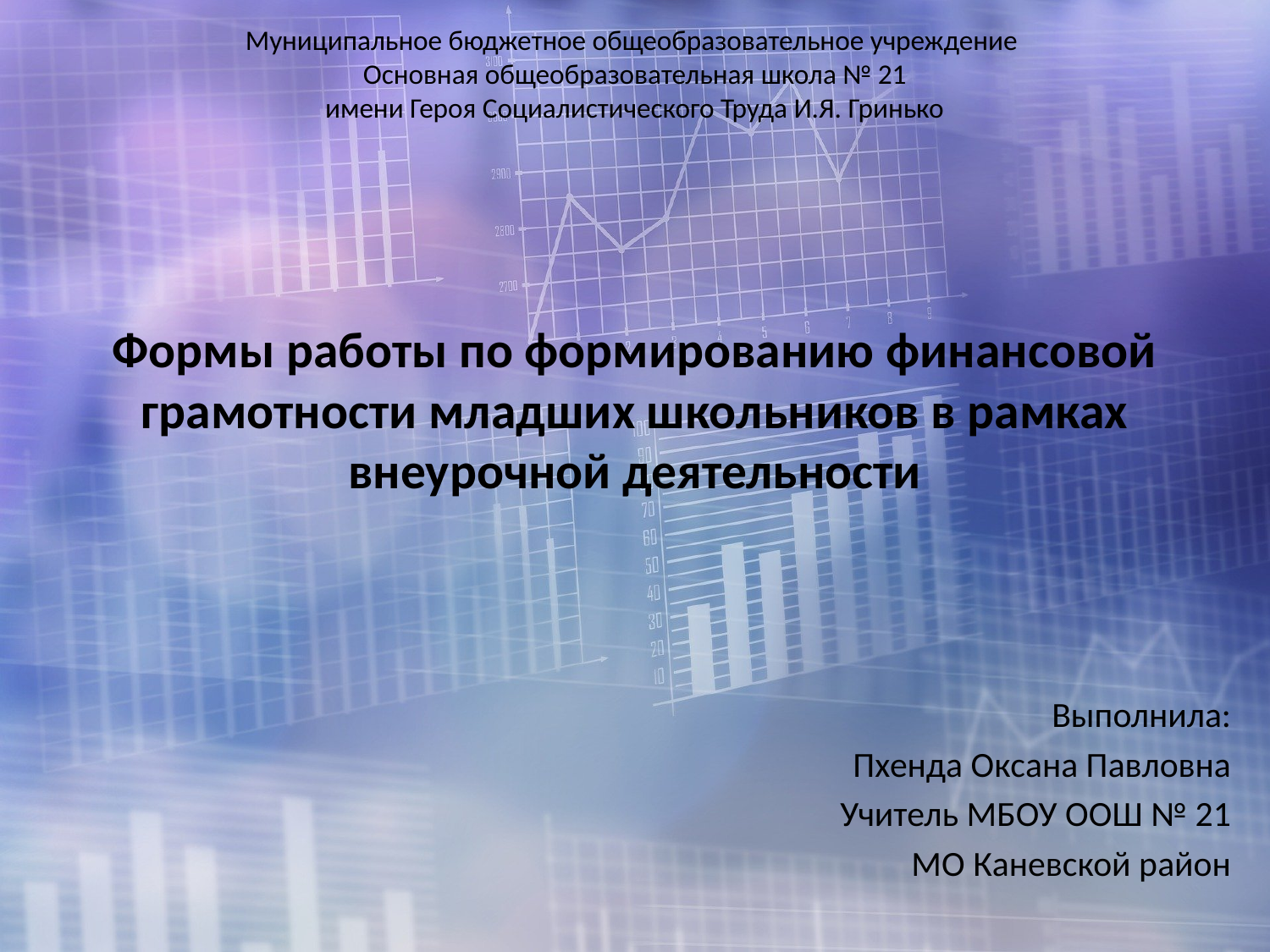

Муниципальное бюджетное общеобразовательное учреждение
Основная общеобразовательная школа № 21
имени Героя Социалистического Труда И.Я. Гринько
# Формы работы по формированию финансовой грамотности младших школьников в рамках внеурочной деятельности
Выполнила:
Пхенда Оксана Павловна
Учитель МБОУ ООШ № 21
МО Каневской район